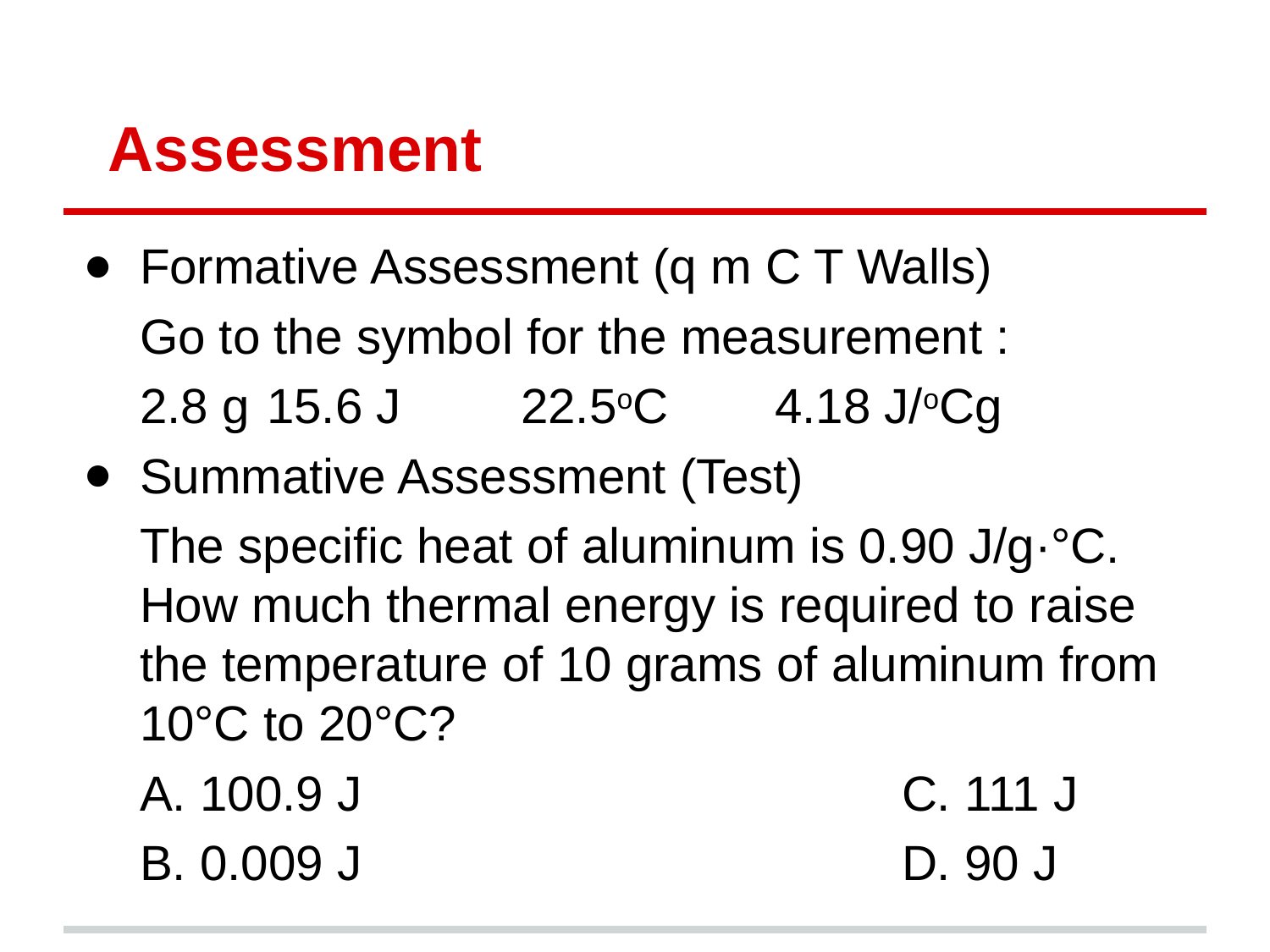

# Assessment
Formative Assessment (q m C T Walls)
Go to the symbol for the measurement :
2.8 g	15.6 J	22.5oC	4.18 J/oCg
Summative Assessment (Test)
The specific heat of aluminum is 0.90 J/g·°C. How much thermal energy is required to raise the temperature of 10 grams of aluminum from 10°C to 20°C?
A. 100.9 J					C. 111 J
B. 0.009 J					D. 90 J